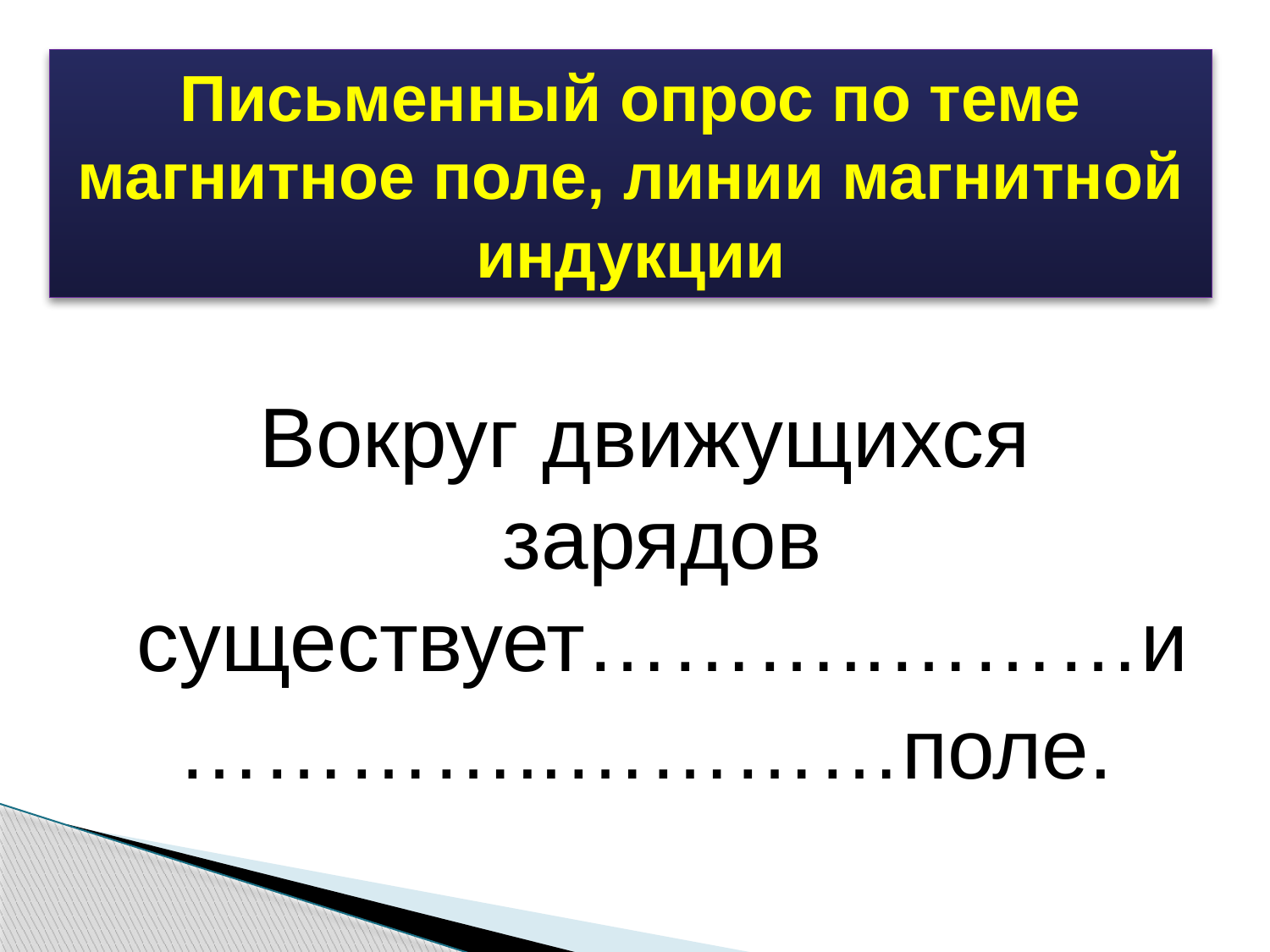

# Письменный опрос по теме магнитное поле, линии магнитной индукции
Вокруг движущихся зарядов существует………..………и
…………..…………поле.